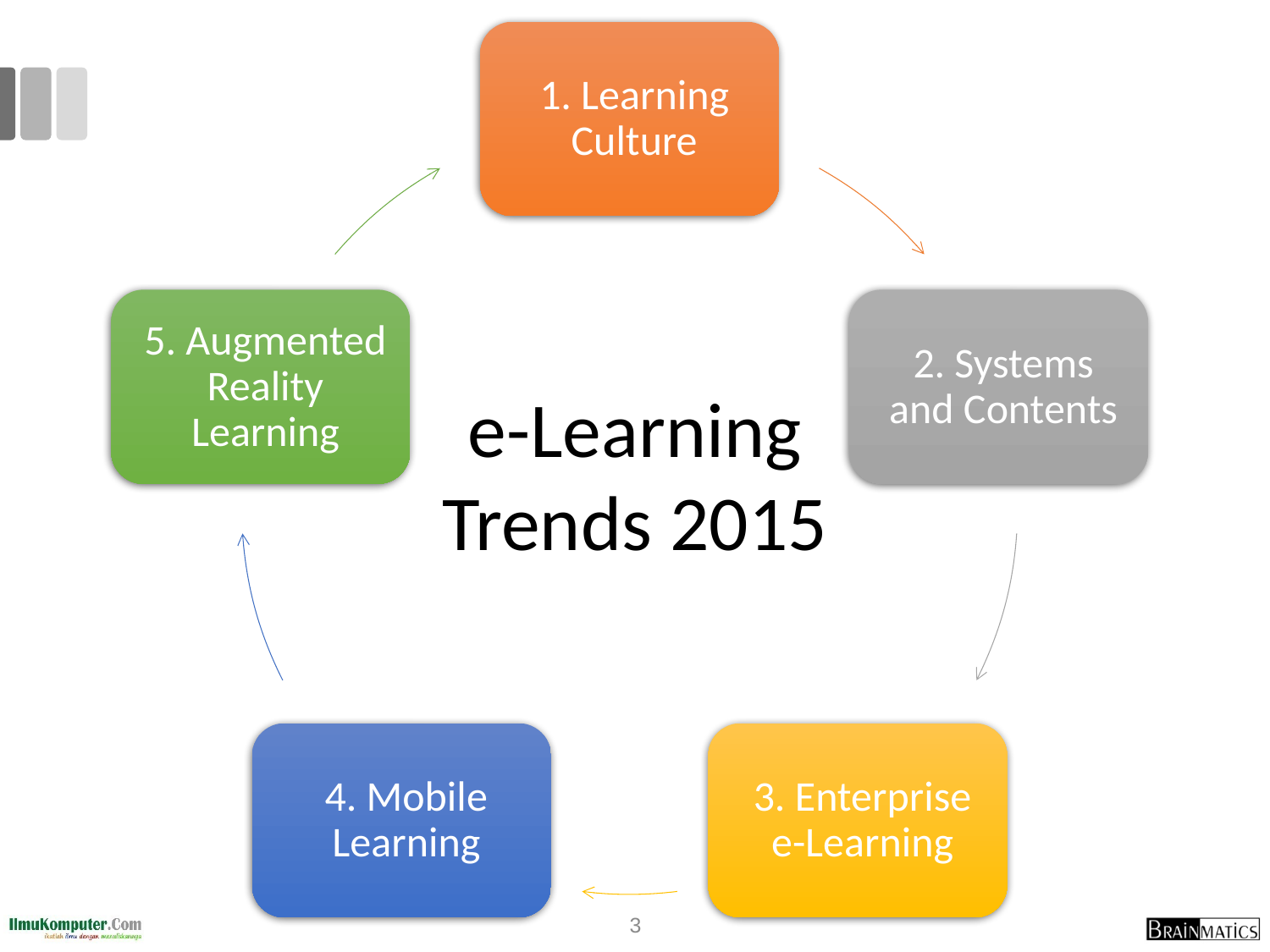

1. Learning Culture
2. Systems and Contents
3. Enterprise
e-Learning
4. Mobile Learning
5. Augmented Reality Learning
#
e-Learning
Trends 2015
3